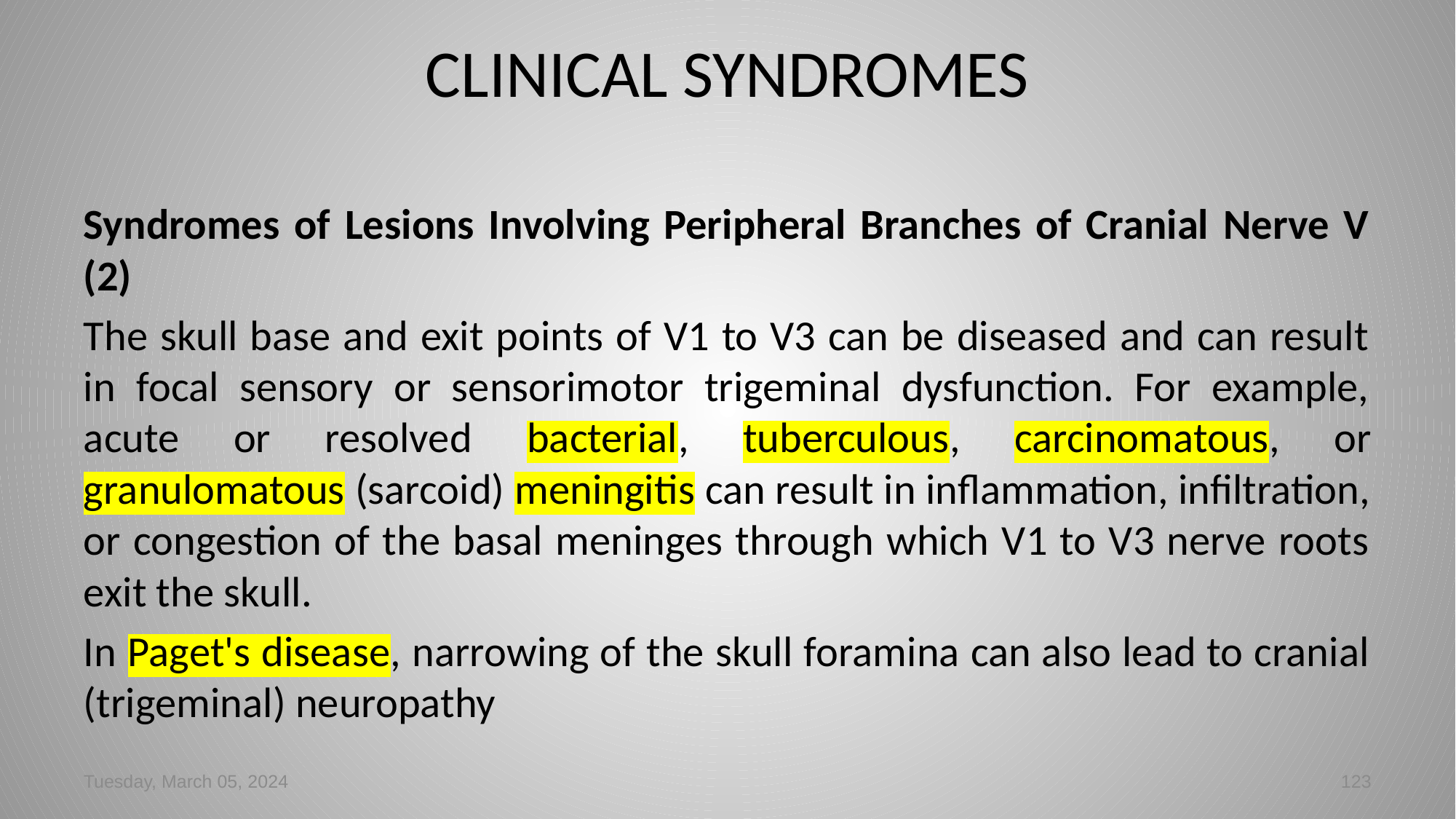

# CLINICAL SYNDROMES
Syndromes of Lesions Involving Peripheral Branches of Cranial Nerve V (2)
The skull base and exit points of V1 to V3 can be diseased and can result in focal sensory or sensorimotor trigeminal dysfunction. For example, acute or resolved bacterial, tuberculous, carcinomatous, or granulomatous (sarcoid) meningitis can result in inflammation, infiltration, or congestion of the basal meninges through which V1 to V3 nerve roots exit the skull.
In Paget's disease, narrowing of the skull foramina can also lead to cranial (trigeminal) neuropathy
Tuesday, March 05, 2024
123